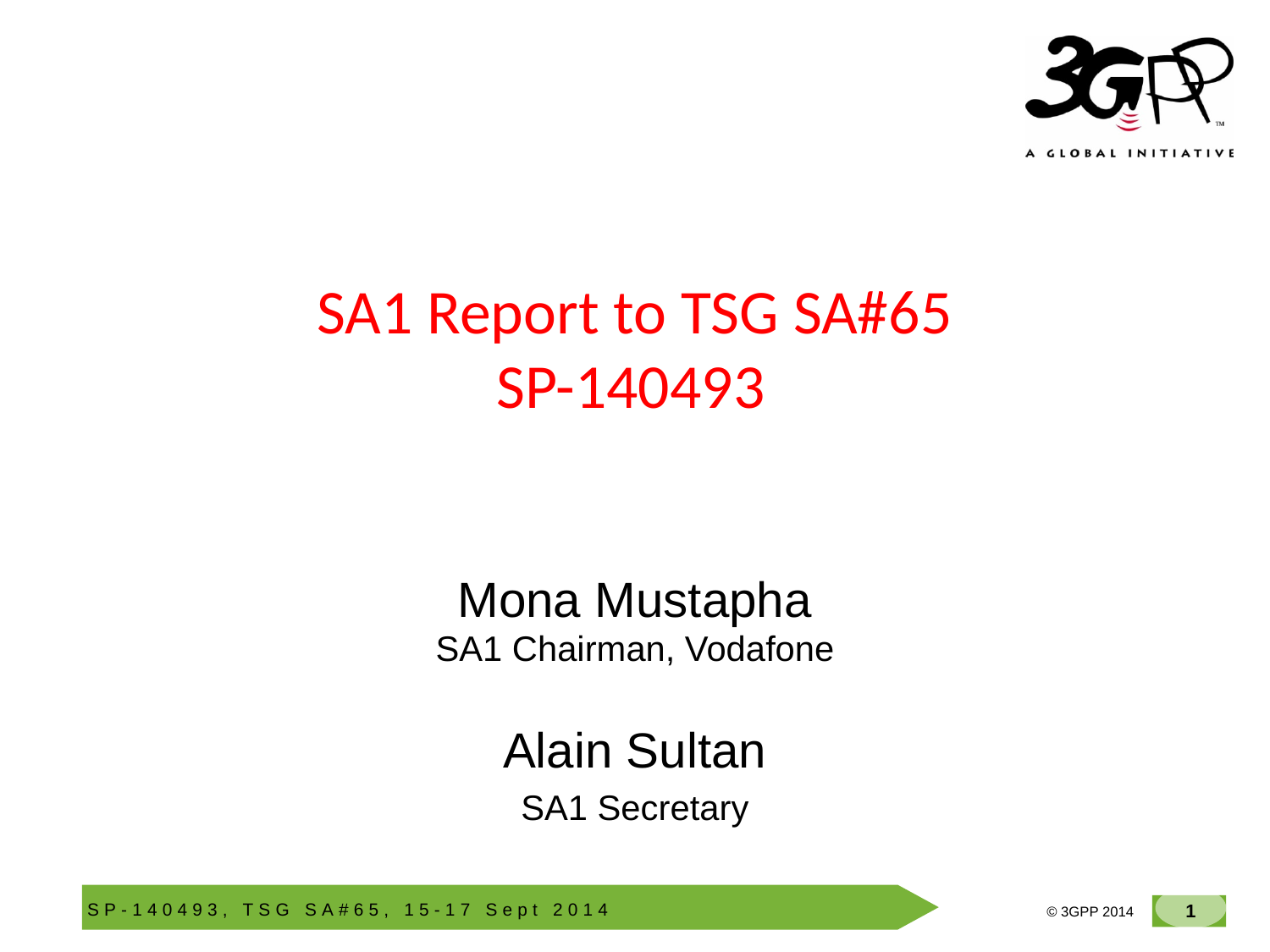

# SA1 Report to TSG SA#65 SP-140493
Mona Mustapha
SA1 Chairman, Vodafone

Alain Sultan
SA1 Secretary